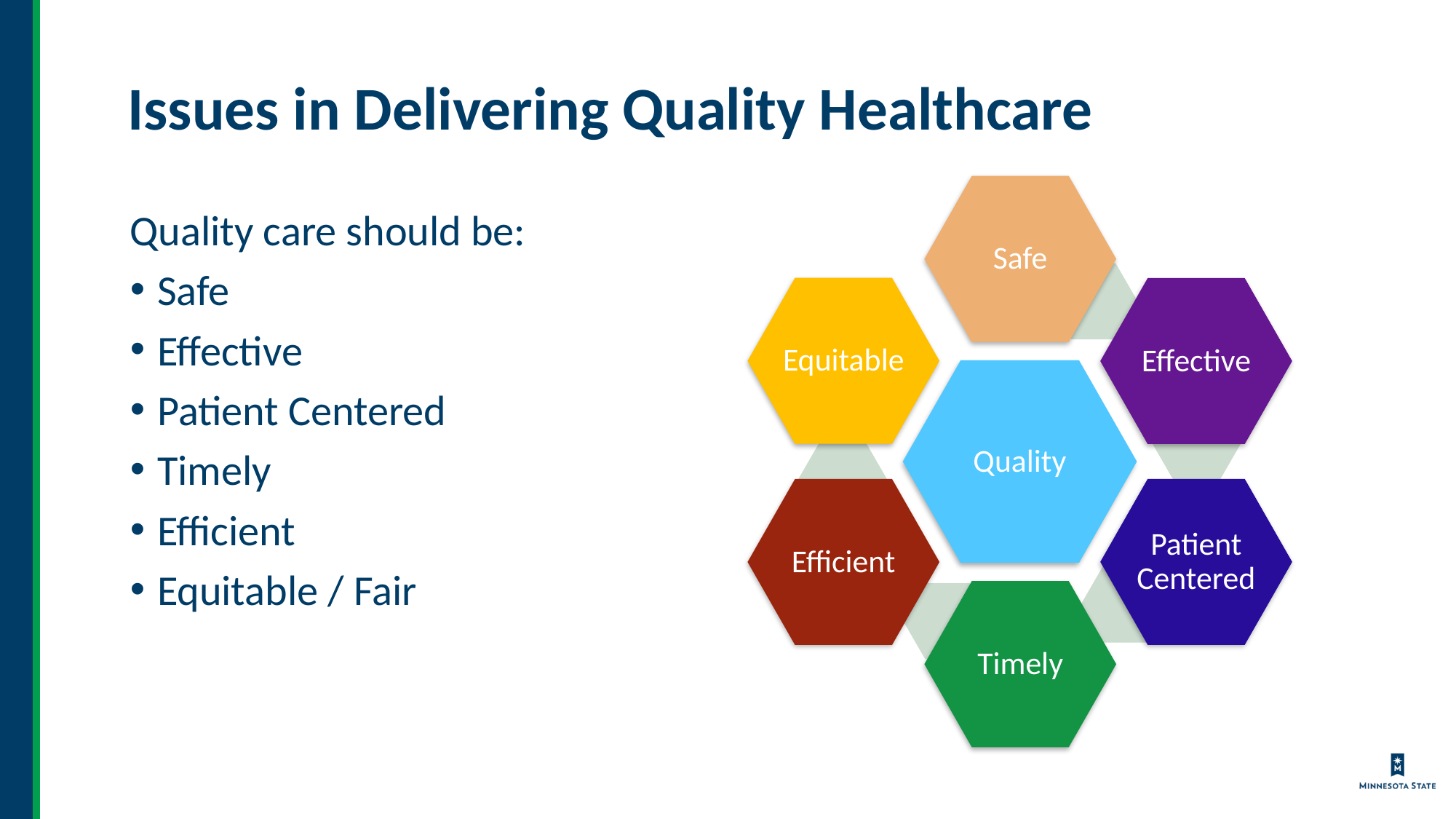

# Issues in Delivering Quality Healthcare
Quality
Safe
Effective
Patient Centered
Timely
Efficient
Equitable
Quality care should be:
Safe
Effective
Patient Centered
Timely
Efficient
Equitable / Fair